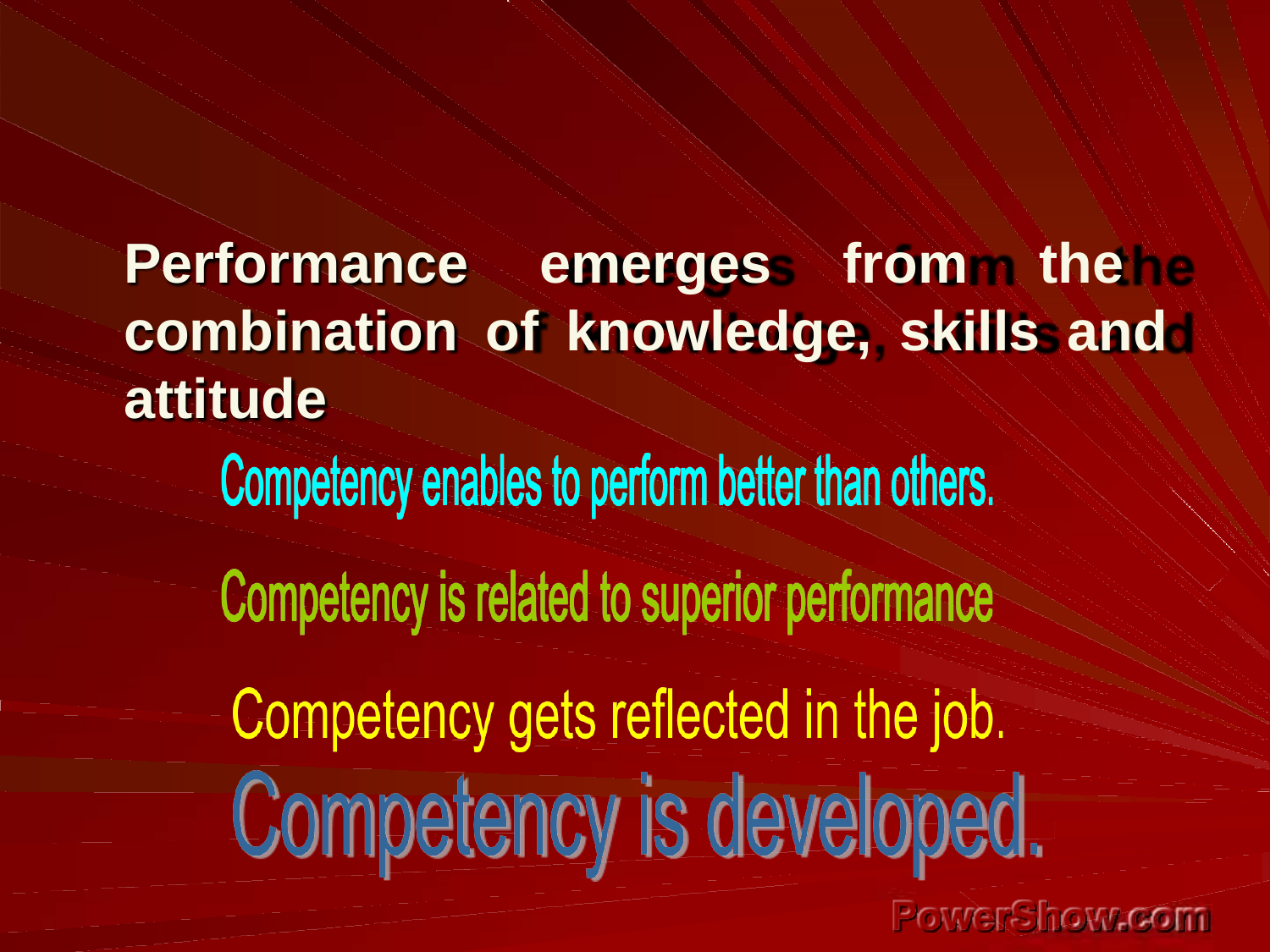

# Performance emerges from the  combination of knowledge, skills and  attitude